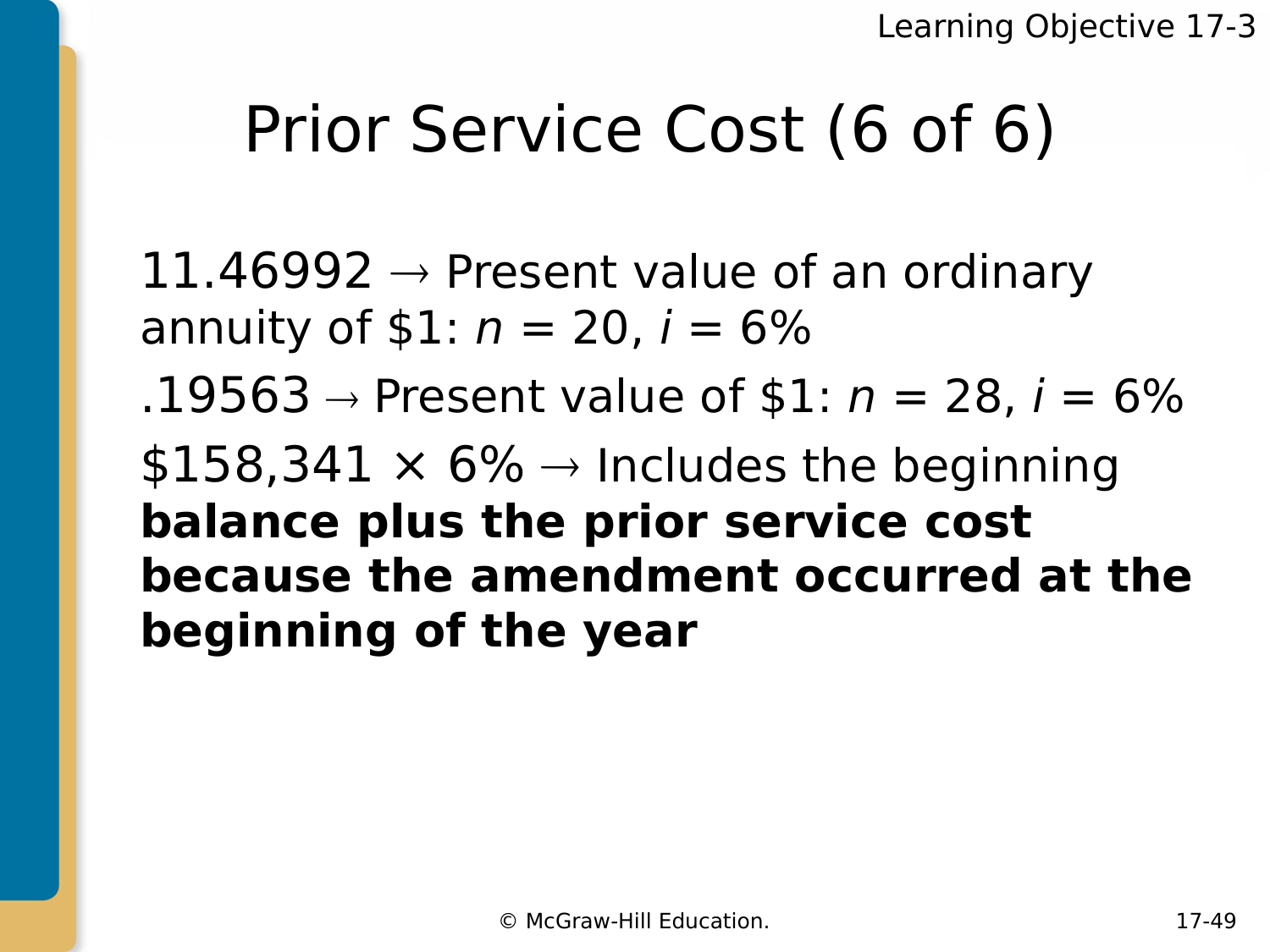

Learning Objective 17-3
# Prior Service Cost (6 of 6)
11.46992 → Present value of an ordinary annuity of $1: n = 20, i = 6%
.19563 → Present value of $1: n = 28, i = 6%
$158,341 × 6% → Includes the beginning balance plus the prior service cost because the amendment occurred at the beginning of the year